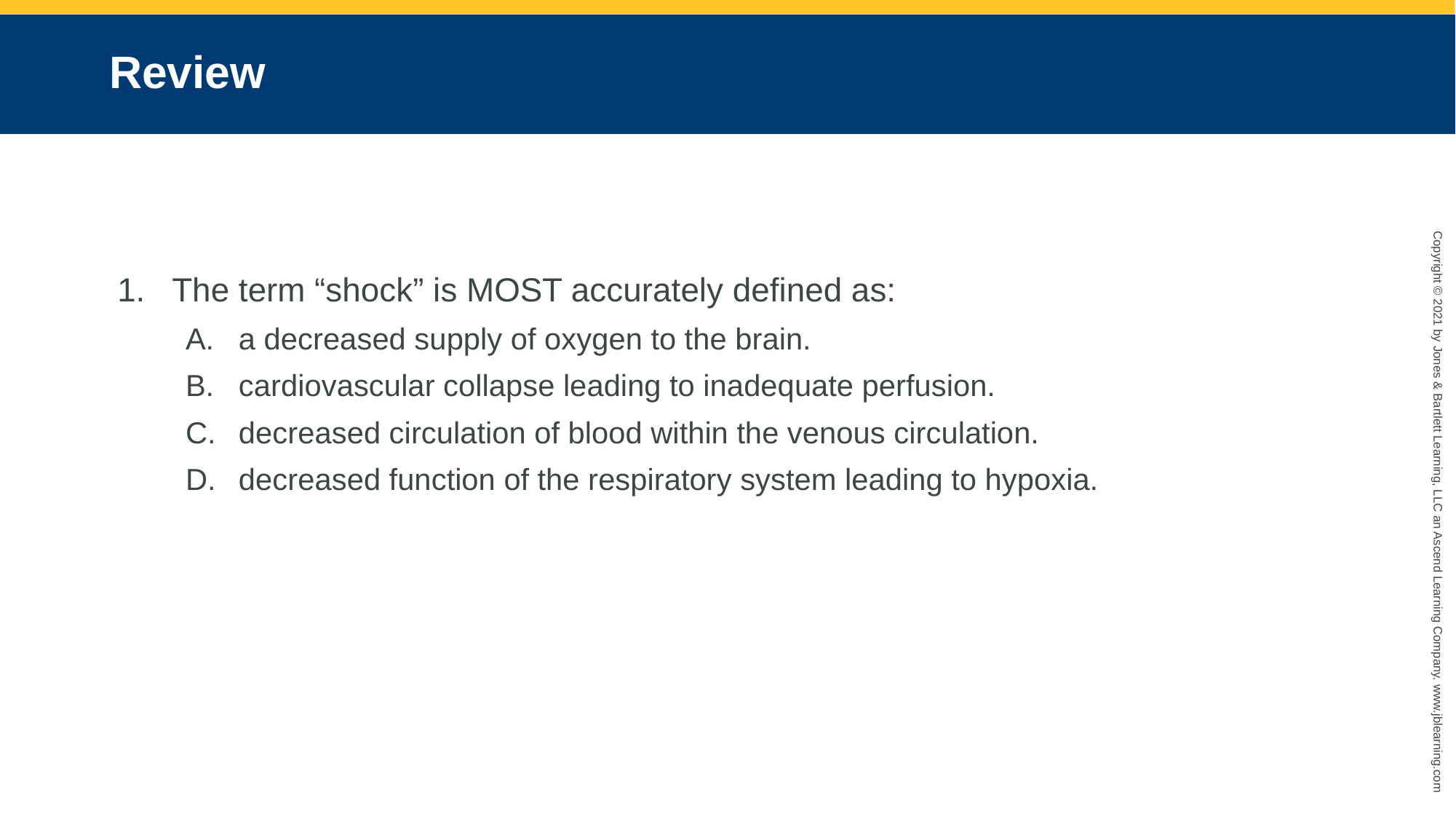

# Review
The term “shock” is MOST accurately defined as:
a decreased supply of oxygen to the brain.
cardiovascular collapse leading to inadequate perfusion.
decreased circulation of blood within the venous circulation.
decreased function of the respiratory system leading to hypoxia.